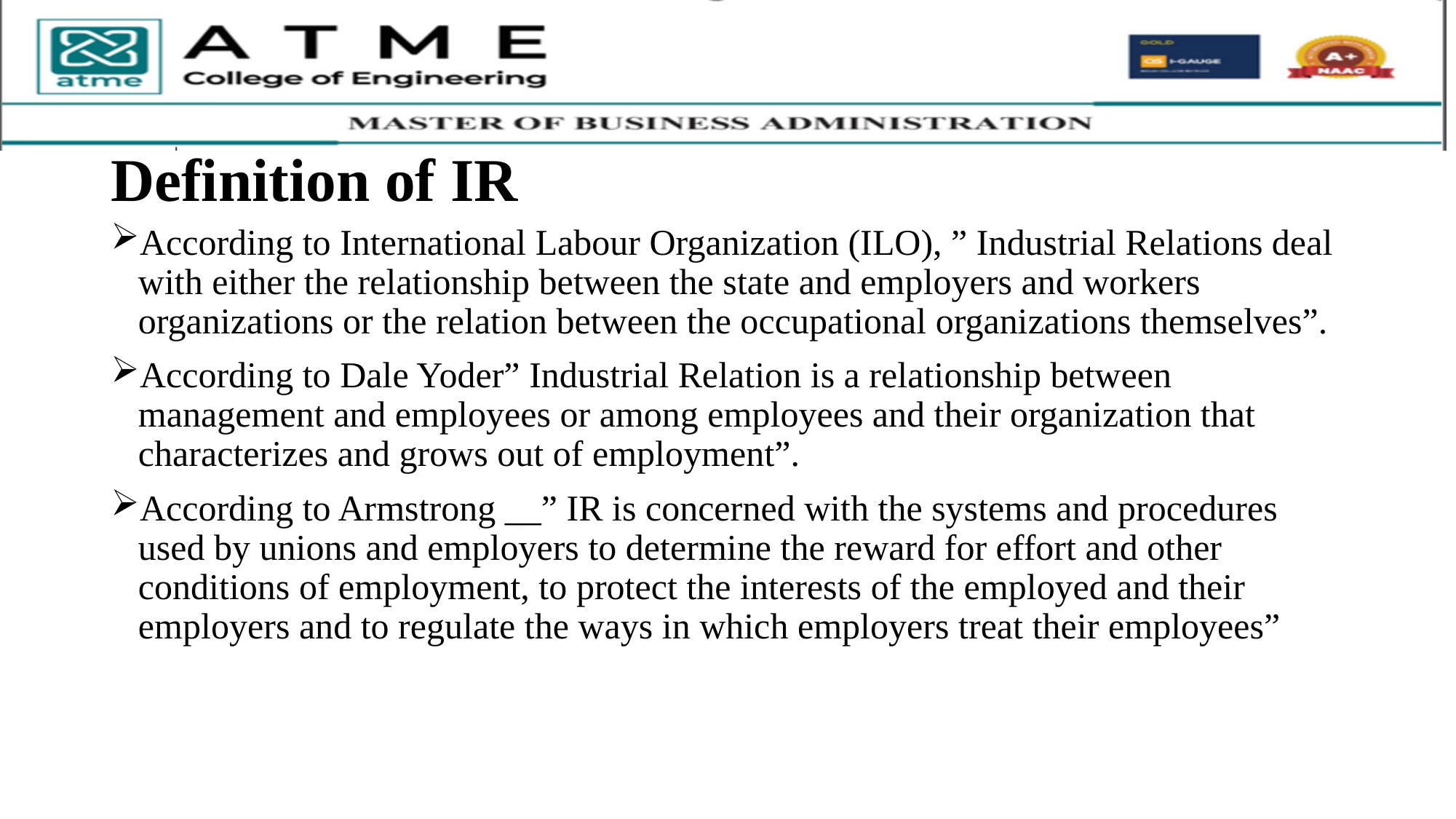

# Definition of IR
According to International Labour Organization (ILO), ” Industrial Relations deal with either the relationship between the state and employers and workers organizations or the relation between the occupational organizations themselves”.
According to Dale Yoder” Industrial Relation is a relationship between management and employees or among employees and their organization that characterizes and grows out of employment”.
According to Armstrong __” IR is concerned with the systems and procedures used by unions and employers to determine the reward for effort and other conditions of employment, to protect the interests of the employed and their employers and to regulate the ways in which employers treat their employees”